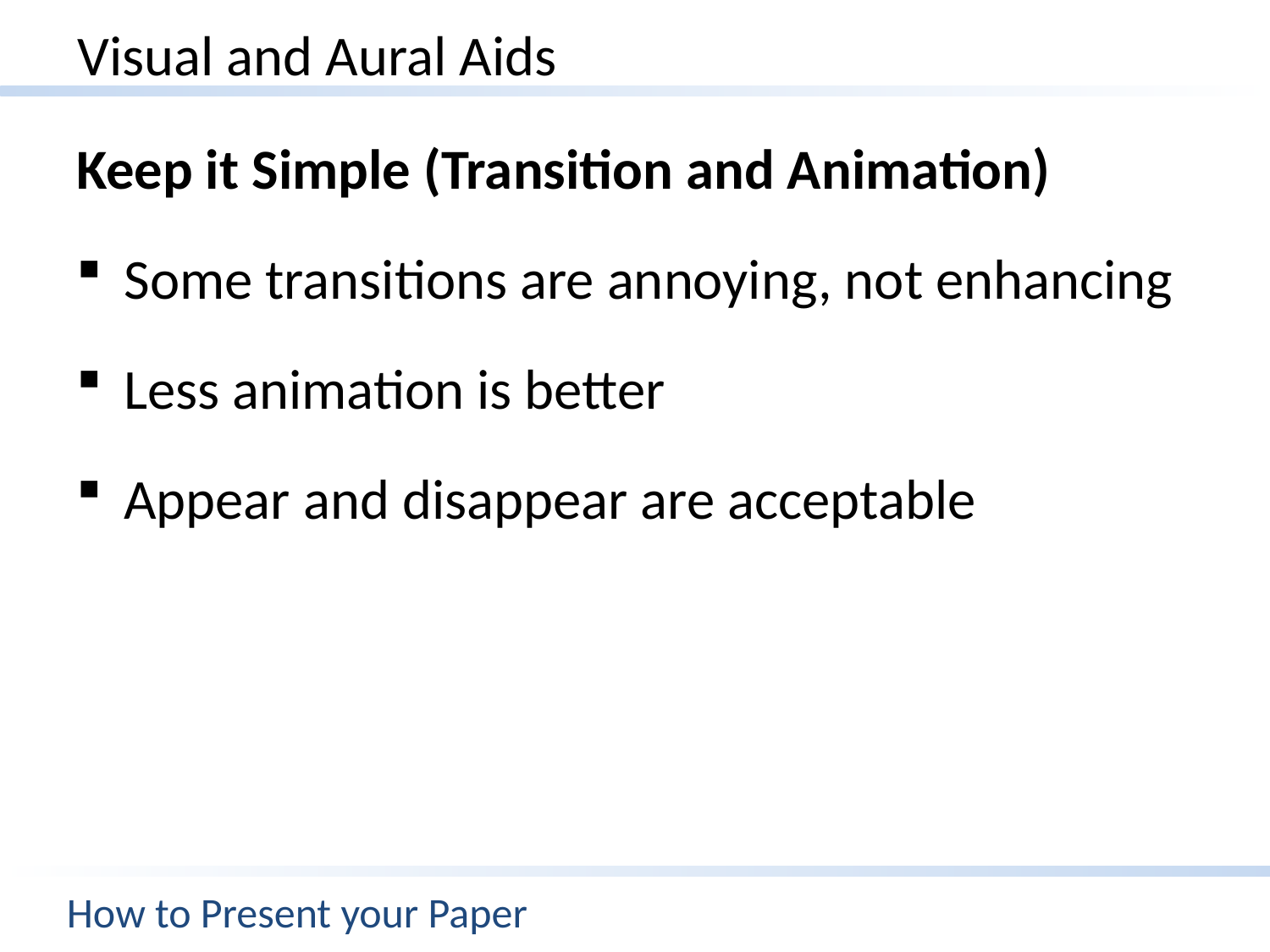

# Visual and Aural Aids

Keep it Simple (Transition and Animation)
Some transitions are annoying, not enhancing
Less animation is better
Appear and disappear are acceptable
How to Present your Paper